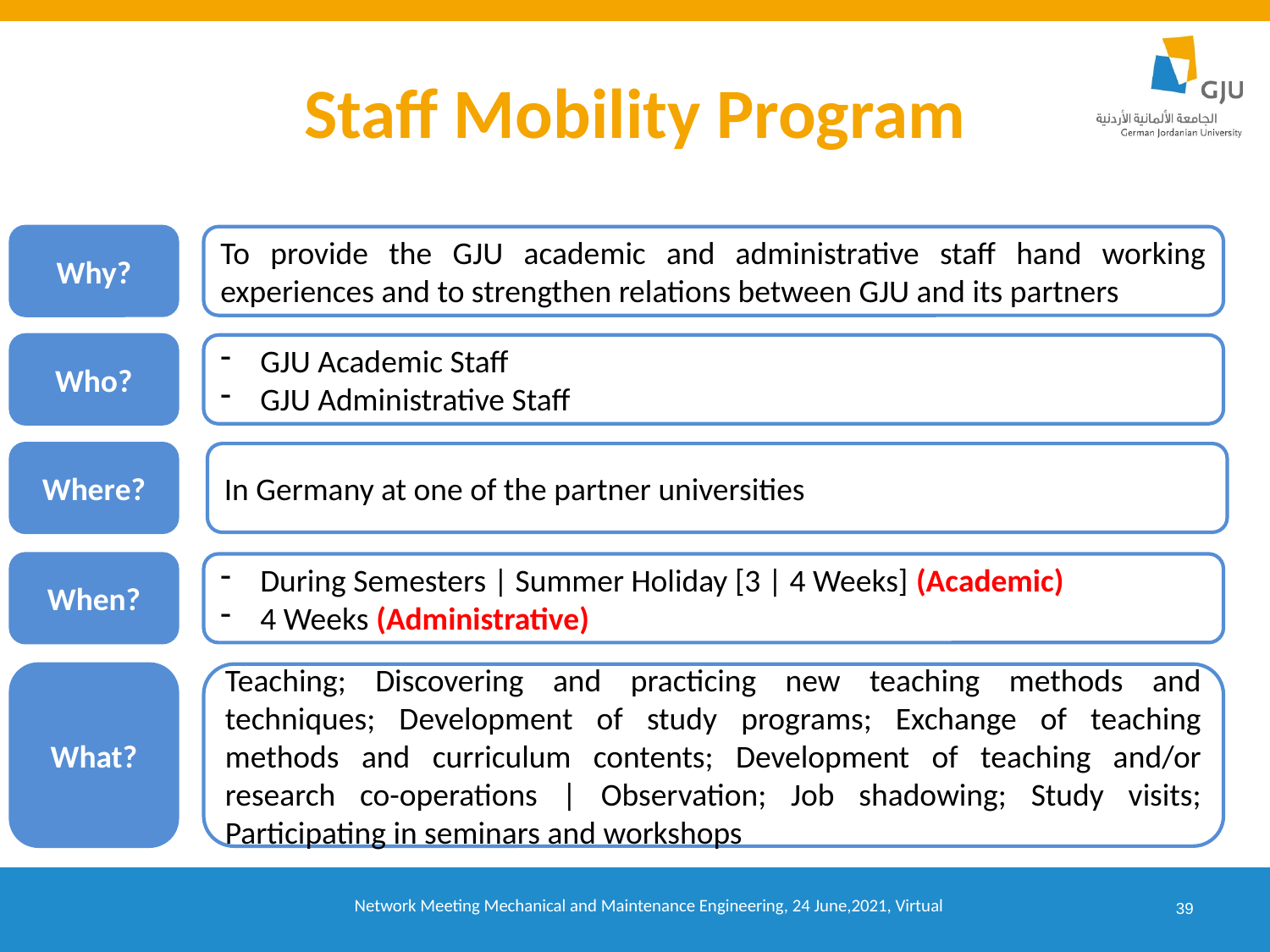

Staff Mobility Program

Why?
To provide the GJU academic and administrative staff hand working experiences and to strengthen relations between GJU and its partners
Who?
GJU Academic Staff
GJU Administrative Staff
Where?
In Germany at one of the partner universities
When?
During Semesters | Summer Holiday [3 | 4 Weeks] (Academic)
4 Weeks (Administrative)
Teaching; Discovering and practicing new teaching methods and techniques; Development of study programs; Exchange of teaching methods and curriculum contents; Development of teaching and/or research co-operations | Observation; Job shadowing; Study visits; Participating in seminars and workshops
What?
39
Network Meeting Mechanical and Maintenance Engineering, 24 June,2021, Virtual